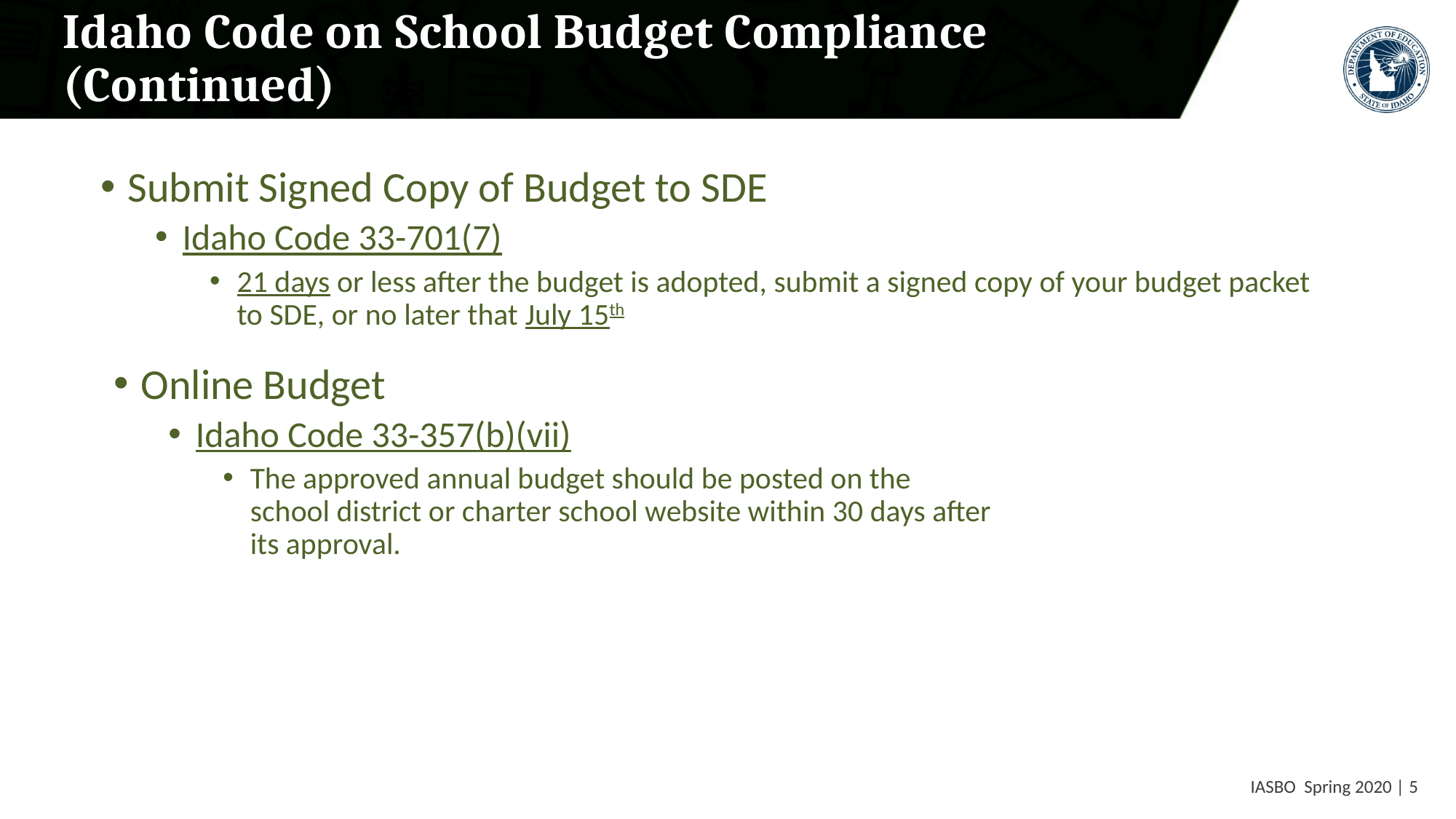

# Idaho Code on School Budget Compliance (Continued)
Submit Signed Copy of Budget to SDE
Idaho Code 33-701(7)
21 days or less after the budget is adopted, submit a signed copy of your budget packet to SDE, or no later that July 15th

Online Budget
Idaho Code 33-357(b)(vii)
The approved annual budget should be posted on the school district or charter school website within 30 days after its approval.
 IASBO  Spring 2020 | 5